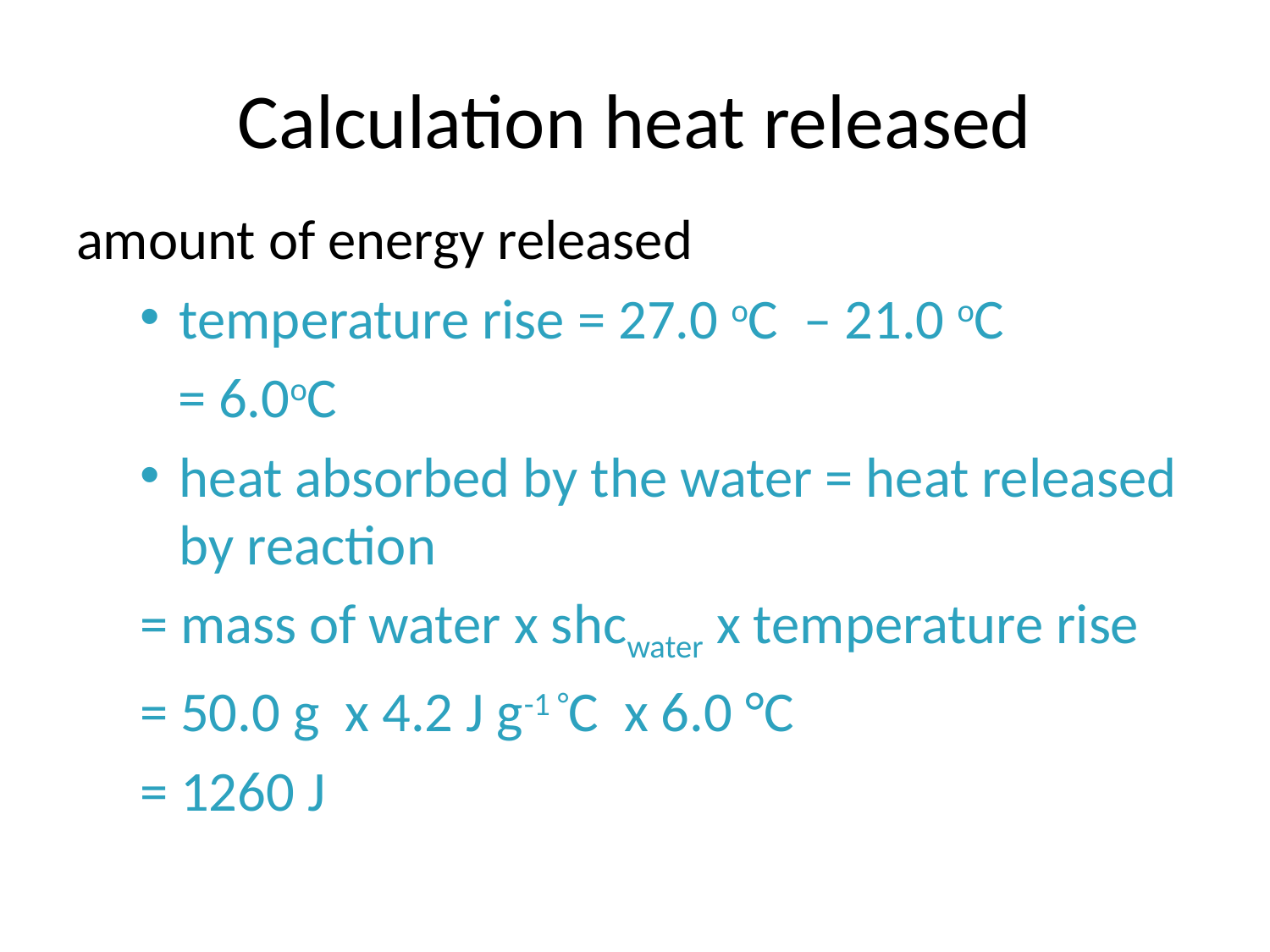

# Calculation heat released
amount of energy released
temperature rise = 27.0 oC  – 21.0 oC
   = 6.0oC
heat absorbed by the water = heat released by reaction
= mass of water x shcwater x temperature rise
= 50.0 g  x 4.2 J g-1 °C  x 6.0 °C
= 1260 J